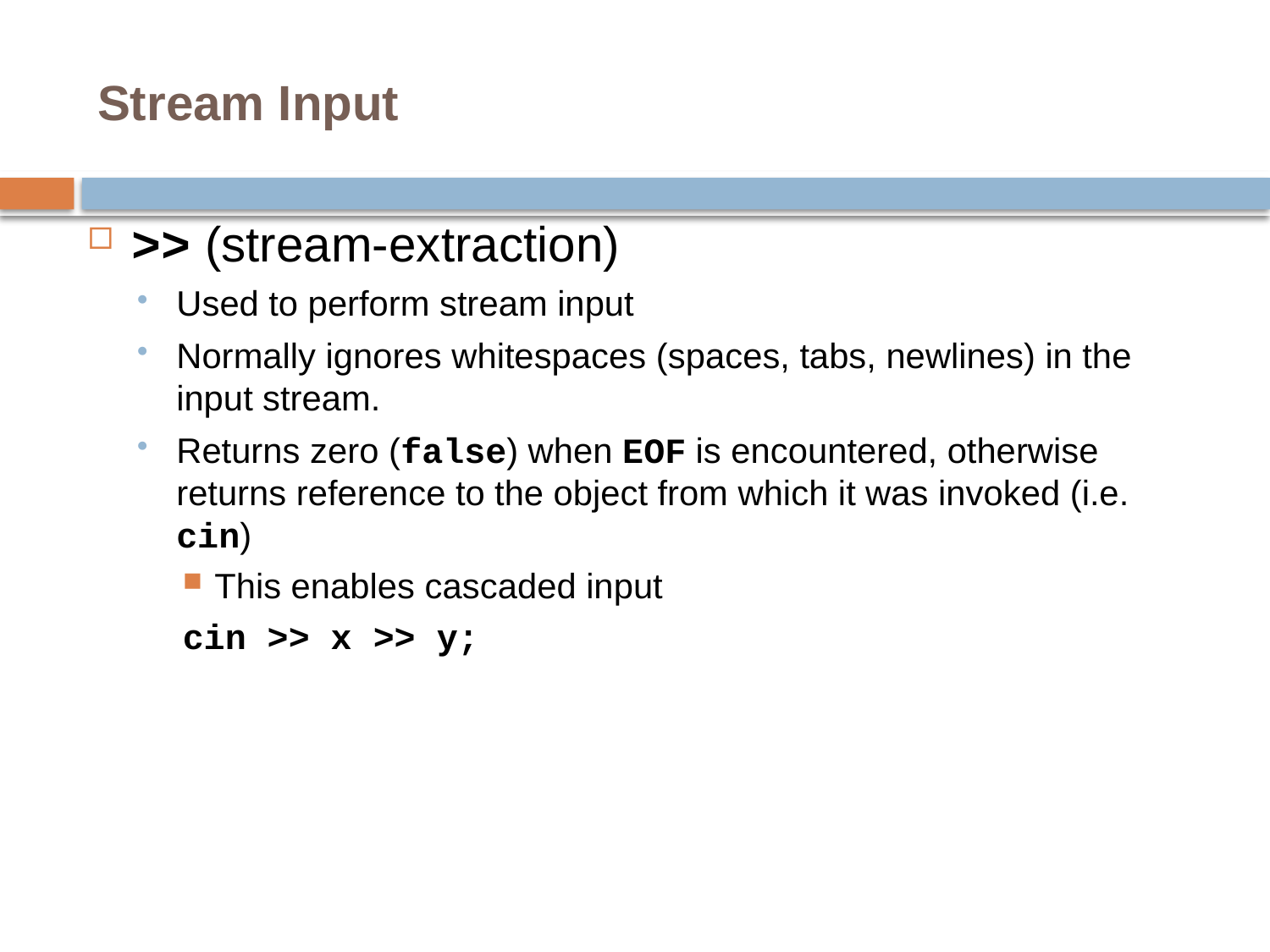

# Stream Input
>> (stream-extraction)
Used to perform stream input
Normally ignores whitespaces (spaces, tabs, newlines) in the input stream.
Returns zero (false) when EOF is encountered, otherwise returns reference to the object from which it was invoked (i.e. cin)
This enables cascaded input
cin >> x >> y;